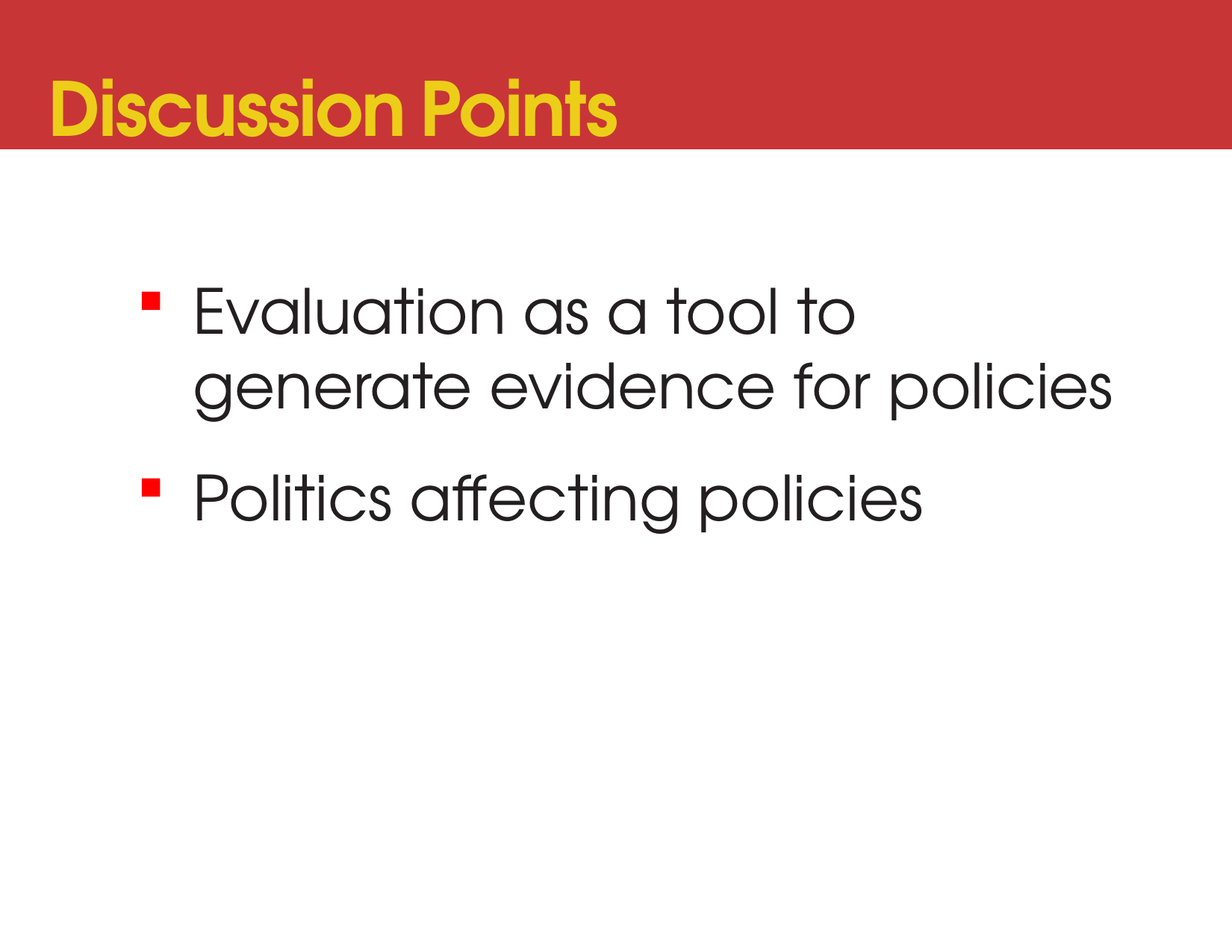

# Discussion Points
Evaluation as a tool to generate evidence for policies
Politics affecting policies